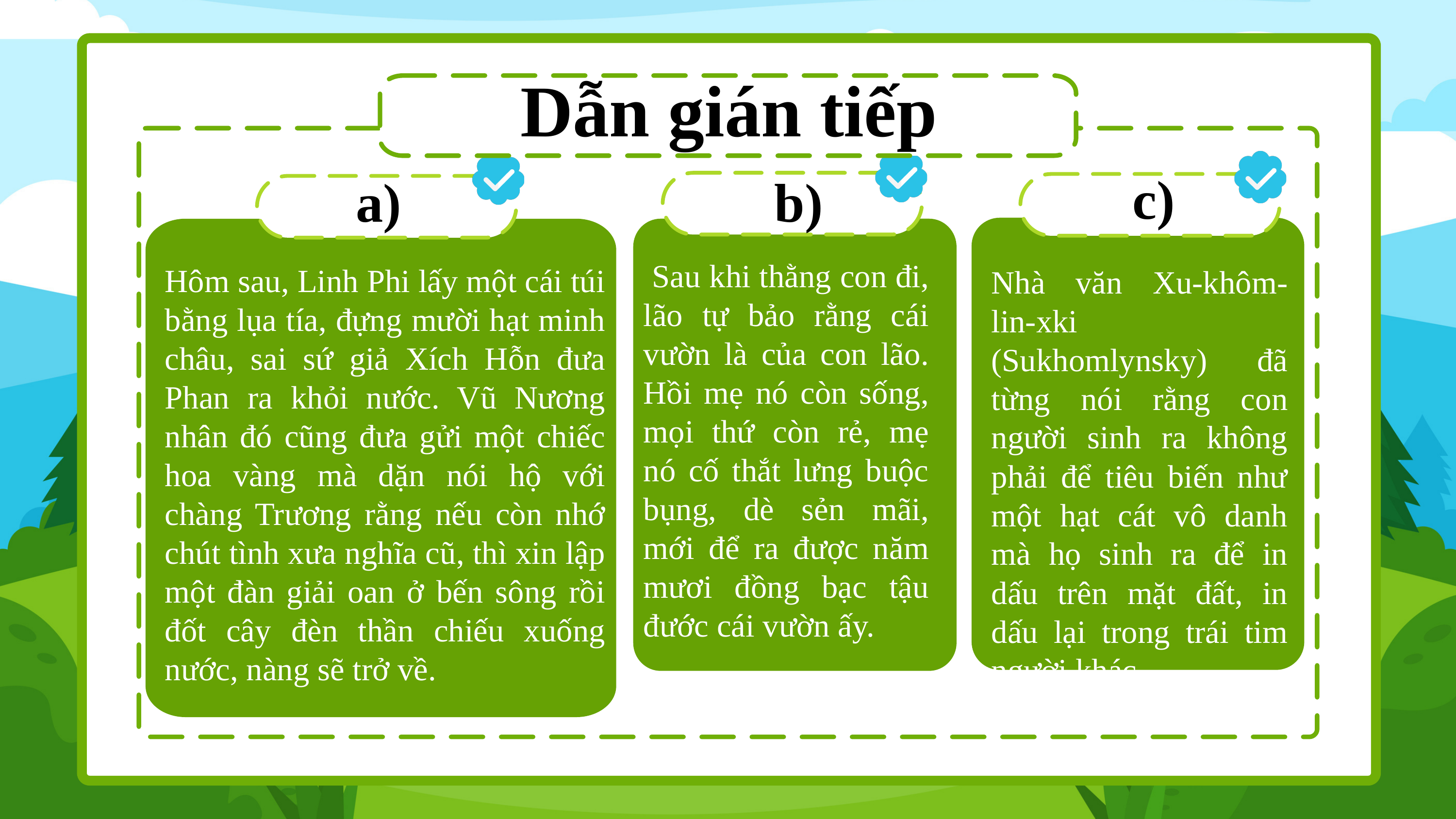

Dẫn gián tiếp

c)
a)
b)

 Sau khi thằng con đi, lão tự bảo rằng cái vườn là của con lão. Hồi mẹ nó còn sống, mọi thứ còn rẻ, mẹ nó cố thắt lưng buộc bụng, dè sẻn mãi, mới để ra được năm mươi đồng bạc tậu đước cái vườn ấy.
Hôm sau, Linh Phi lấy một cái túi bằng lụa tía, đựng mười hạt minh châu, sai sứ giả Xích Hỗn đưa Phan ra khỏi nước. Vũ Nương nhân đó cũng đưa gửi một chiếc hoa vàng mà dặn nói hộ với chàng Trương rằng nếu còn nhớ chút tình xưa nghĩa cũ, thì xin lập một đàn giải oan ở bến sông rồi đốt cây đèn thần chiếu xuống nước, nàng sẽ trở về.
Nhà văn Xu-khôm-lin-xki (Sukhomlynsky) đã từng nói rằng con người sinh ra không phải để tiêu biến như một hạt cát vô danh mà họ sinh ra để in dấu trên mặt đất, in dấu lại trong trái tim người khác.